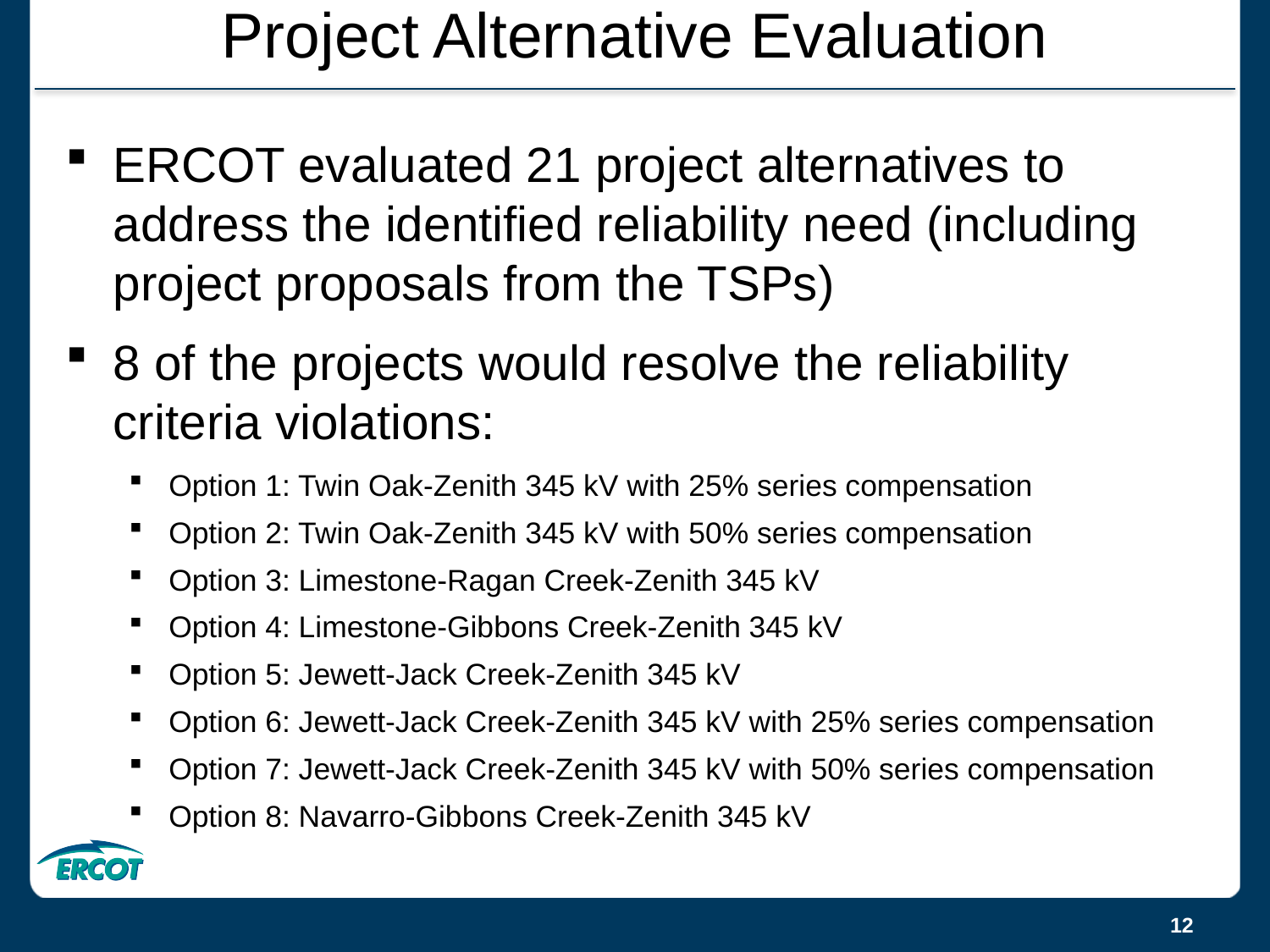

# Project Alternative Evaluation
ERCOT evaluated 21 project alternatives to address the identified reliability need (including project proposals from the TSPs)
8 of the projects would resolve the reliability criteria violations:
Option 1: Twin Oak-Zenith 345 kV with 25% series compensation
Option 2: Twin Oak-Zenith 345 kV with 50% series compensation
Option 3: Limestone-Ragan Creek-Zenith 345 kV
Option 4: Limestone-Gibbons Creek-Zenith 345 kV
Option 5: Jewett-Jack Creek-Zenith 345 kV
Option 6: Jewett-Jack Creek-Zenith 345 kV with 25% series compensation
Option 7: Jewett-Jack Creek-Zenith 345 kV with 50% series compensation
Option 8: Navarro-Gibbons Creek-Zenith 345 kV
12